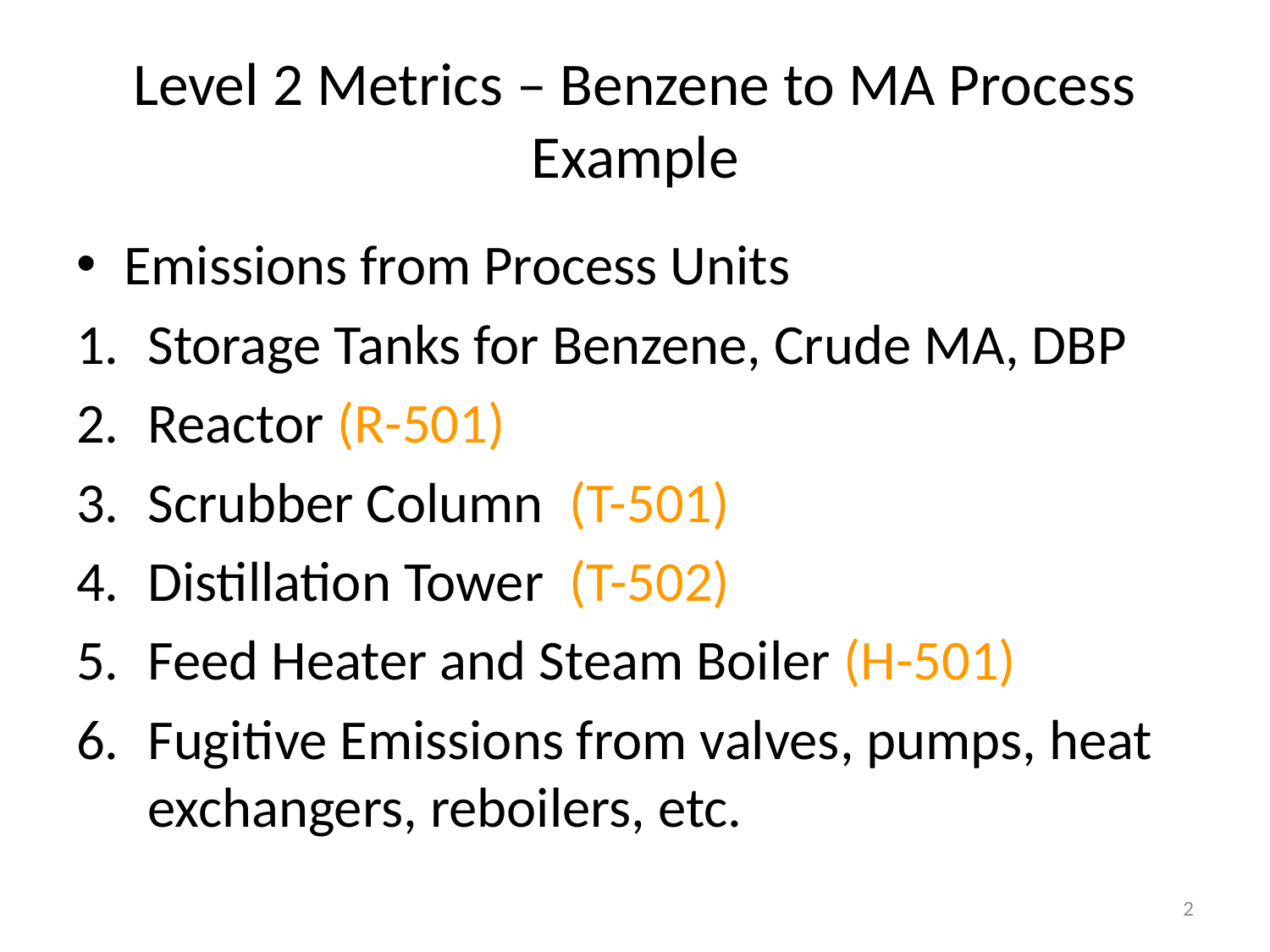

# Level 2 Metrics – Benzene to MA Process Example
Emissions from Process Units
Storage Tanks for Benzene, Crude MA, DBP
Reactor (R-501)
Scrubber Column  (T-501)
Distillation Tower  (T-502)
Feed Heater and Steam Boiler (H-501)
Fugitive Emissions from valves, pumps, heat exchangers, reboilers, etc.
2